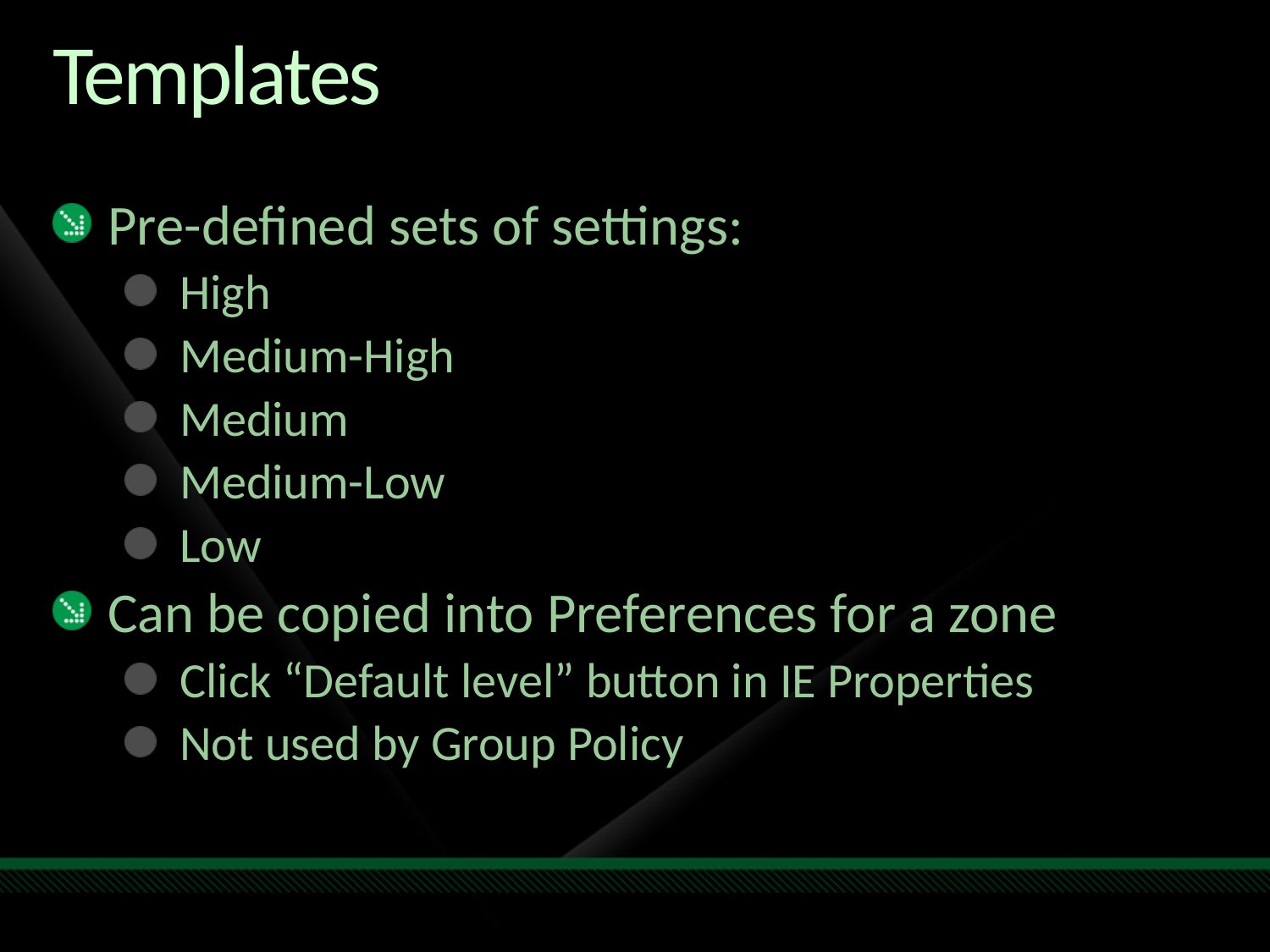

# Templates
Pre-defined sets of settings:
High
Medium-High
Medium
Medium-Low
Low
Can be copied into Preferences for a zone
Click “Default level” button in IE Properties
Not used by Group Policy